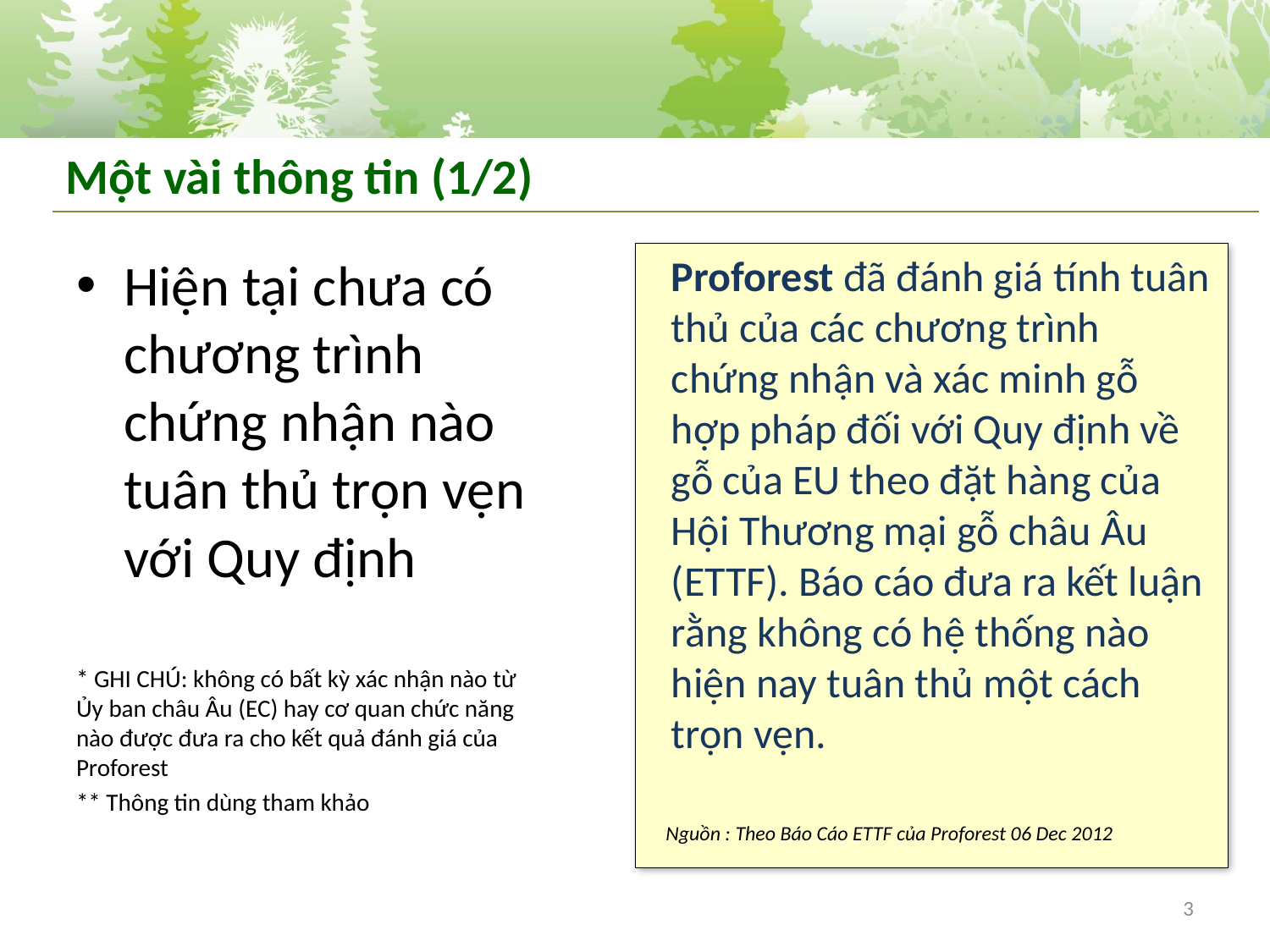

# Một vài thông tin (1/2)
Hiện tại chưa có chương trình chứng nhận nào tuân thủ trọn vẹn với Quy định

* GHI CHÚ: không có bất kỳ xác nhận nào từ Ủy ban châu Âu (EC) hay cơ quan chức năng nào được đưa ra cho kết quả đánh giá của Proforest
** Thông tin dùng tham khảo

Proforest đã đánh giá tính tuân thủ của các chương trình chứng nhận và xác minh gỗ hợp pháp đối với Quy định về gỗ của EU theo đặt hàng của Hội Thương mại gỗ châu Âu (ETTF). Báo cáo đưa ra kết luận rằng không có hệ thống nào hiện nay tuân thủ một cách trọn vẹn.

Nguồn : Theo Báo Cáo ETTF của Proforest 06 Dec 2012
3